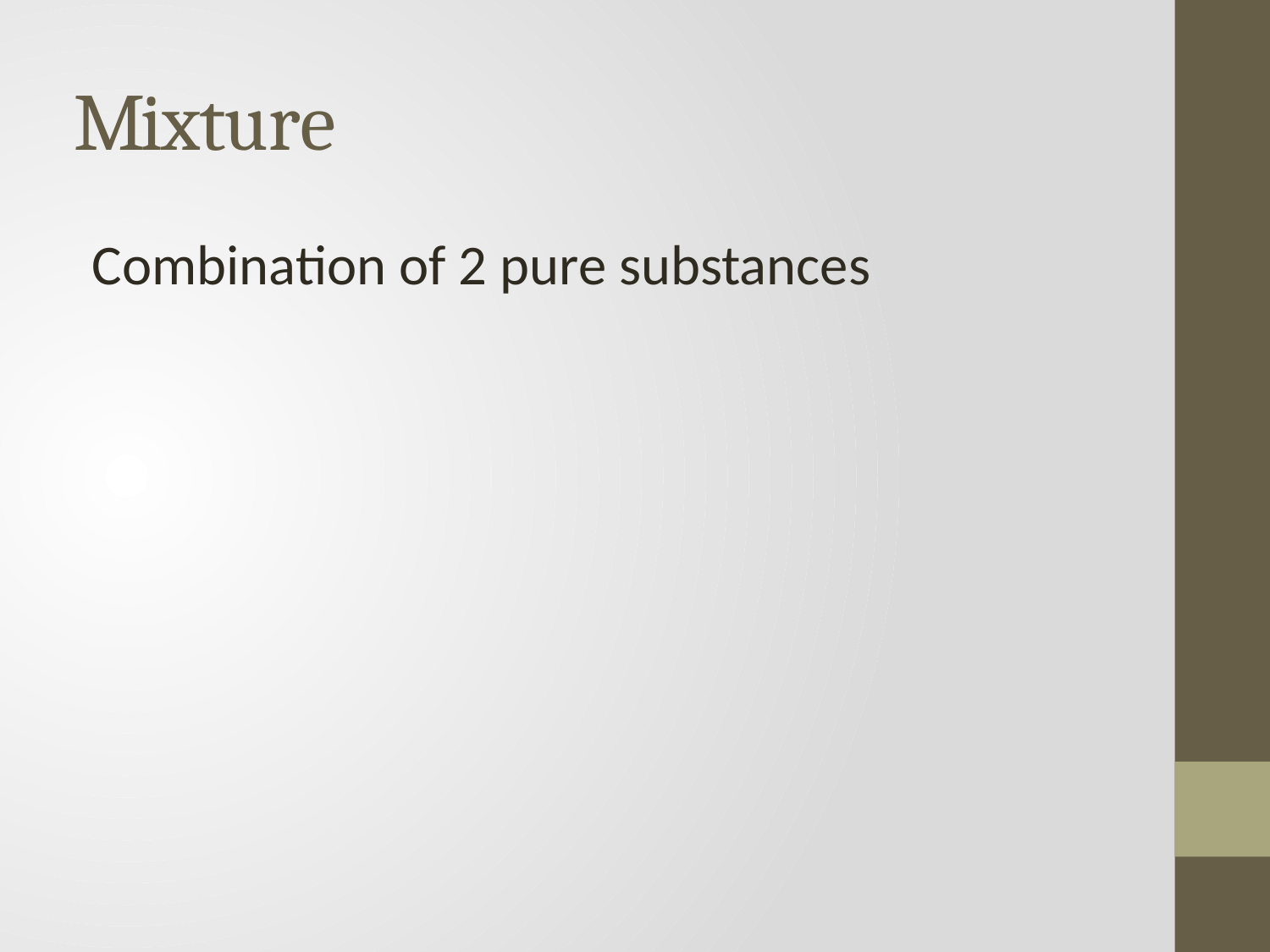

# Mixture
Combination of 2 pure substances